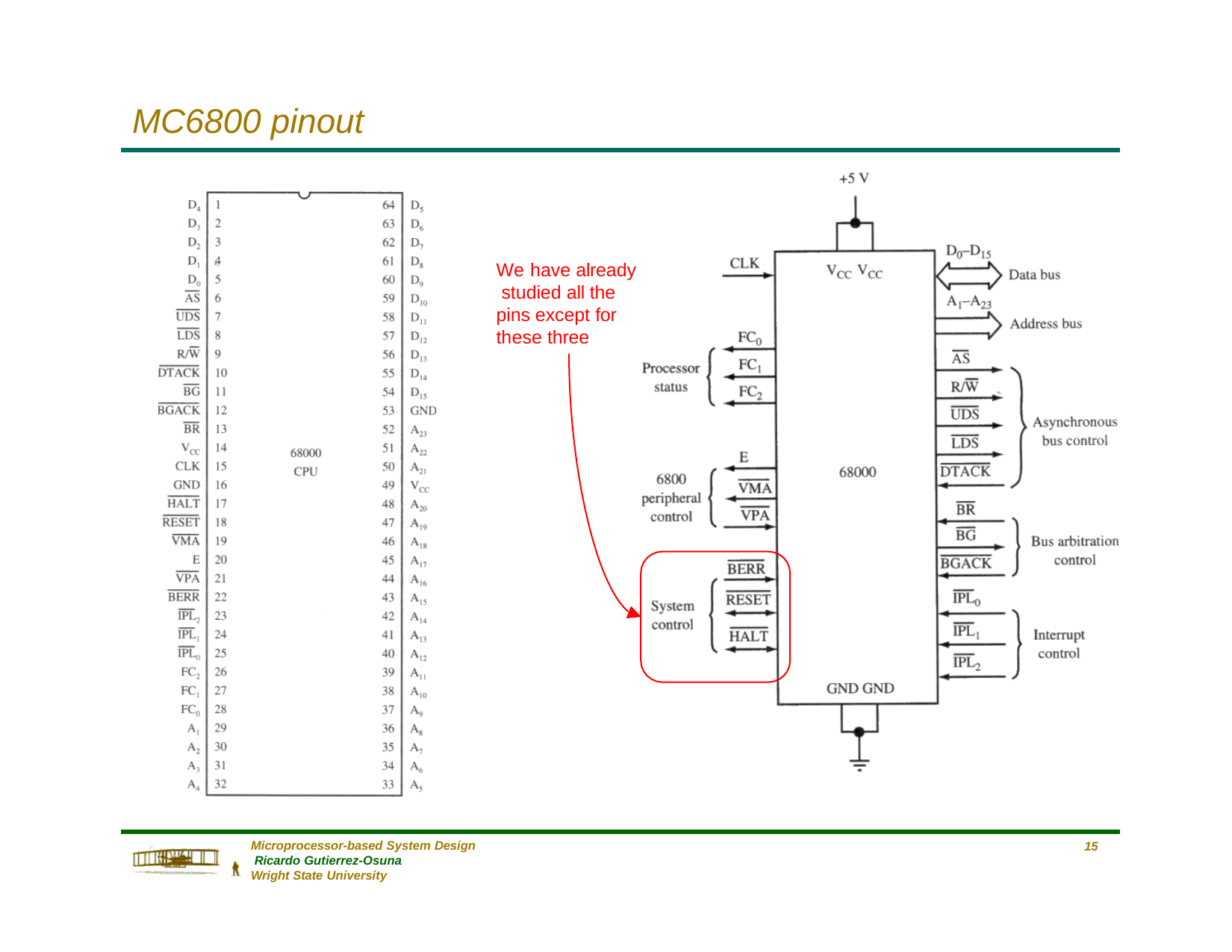

# MC6800 pinout

We have already  studied all the  pins except for  these three

Microprocessor-based System Design  Ricardo Gutierrez-Osuna
Wright State University
15